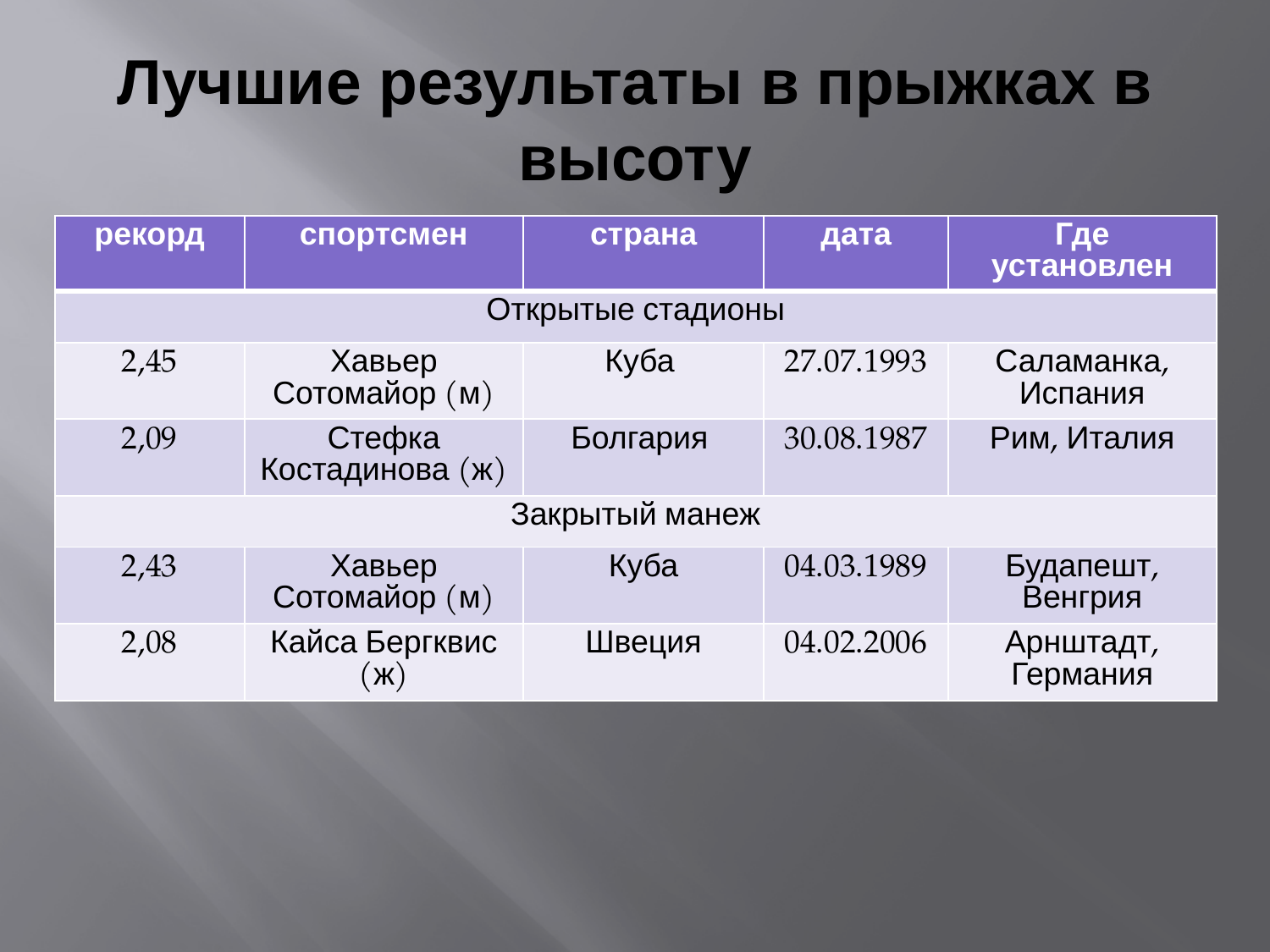

# Лучшие результаты в прыжках в высоту
| рекорд | спортсмен | страна | дата | Где установлен |
| --- | --- | --- | --- | --- |
| Открытые стадионы |  |  |  |  |
| 2,45 | Хавьер Сотомайор (м) | Куба | 27.07.1993 | Саламанка, Испания |
| 2,09 | Стефка Костадинова (ж) | Болгария | 30.08.1987 | Рим, Италия |
| Закрытый манеж |  |  |  |  |
| 2,43 | Хавьер Сотомайор (м) | Куба | 04.03.1989 | Будапешт, Венгрия |
| 2,08 | Кайса Бергквис (ж) | Швеция | 04.02.2006 | Арнштадт, Германия |